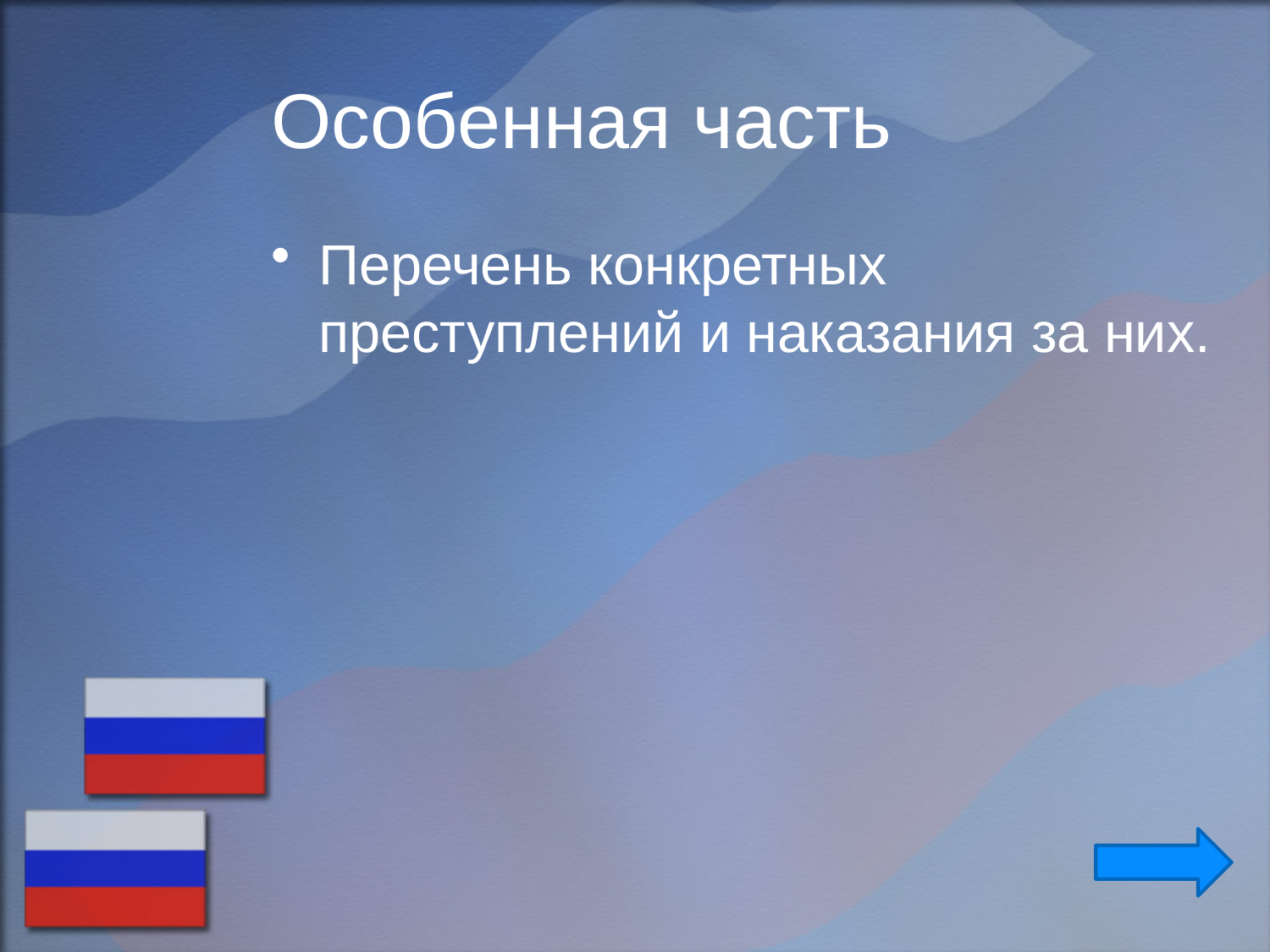

# Особенная часть
Перечень конкретных преступлений и наказания за них.